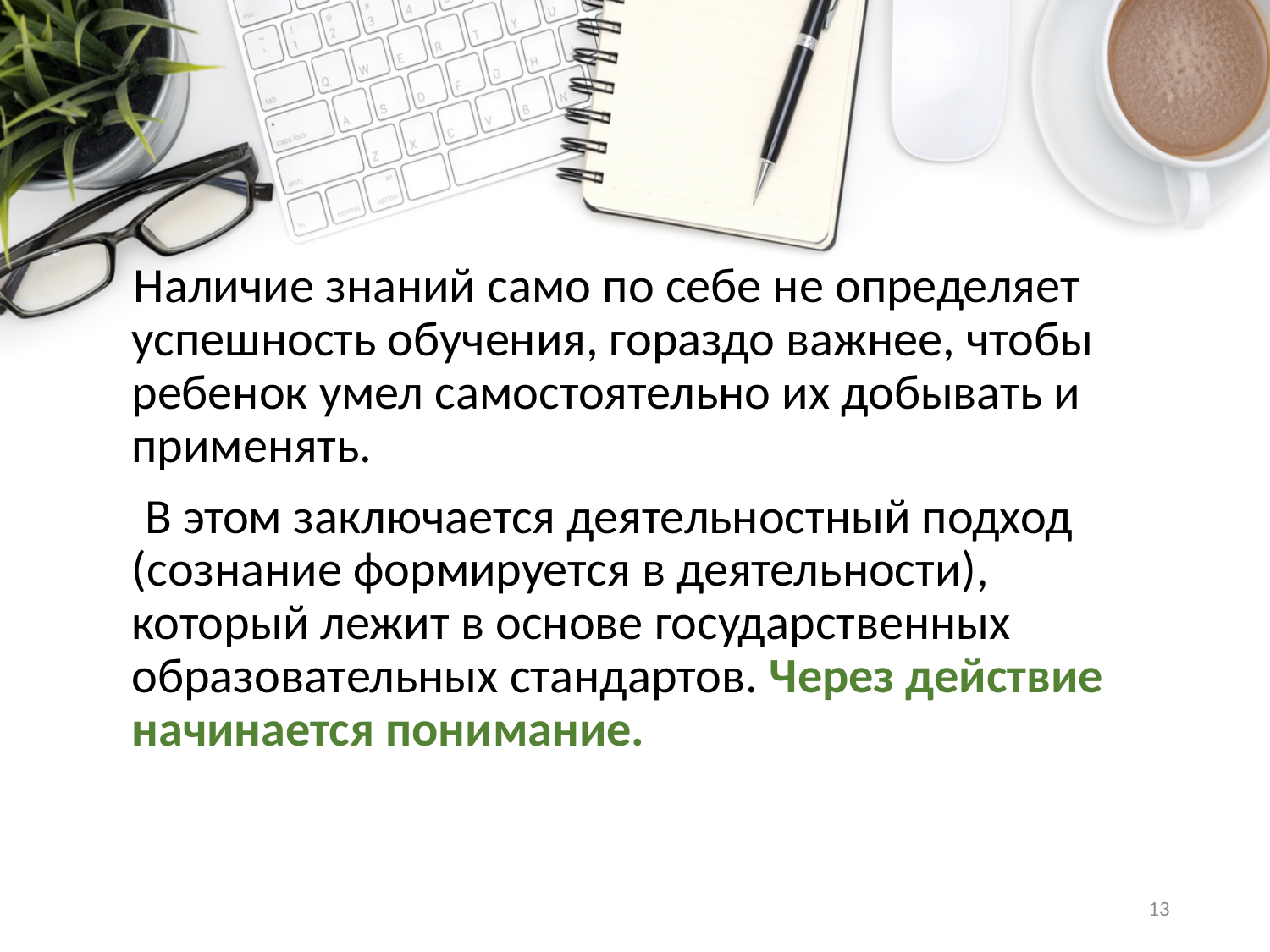

#
   Наличие знаний само по себе не определяет успешность обучения, гораздо важнее, чтобы ребенок умел самостоятельно их добывать и применять.
    В этом заключается деятельностный подход (сознание формируется в деятельности), который лежит в основе государственных образовательных стандартов. Через действие начинается понимание.

13